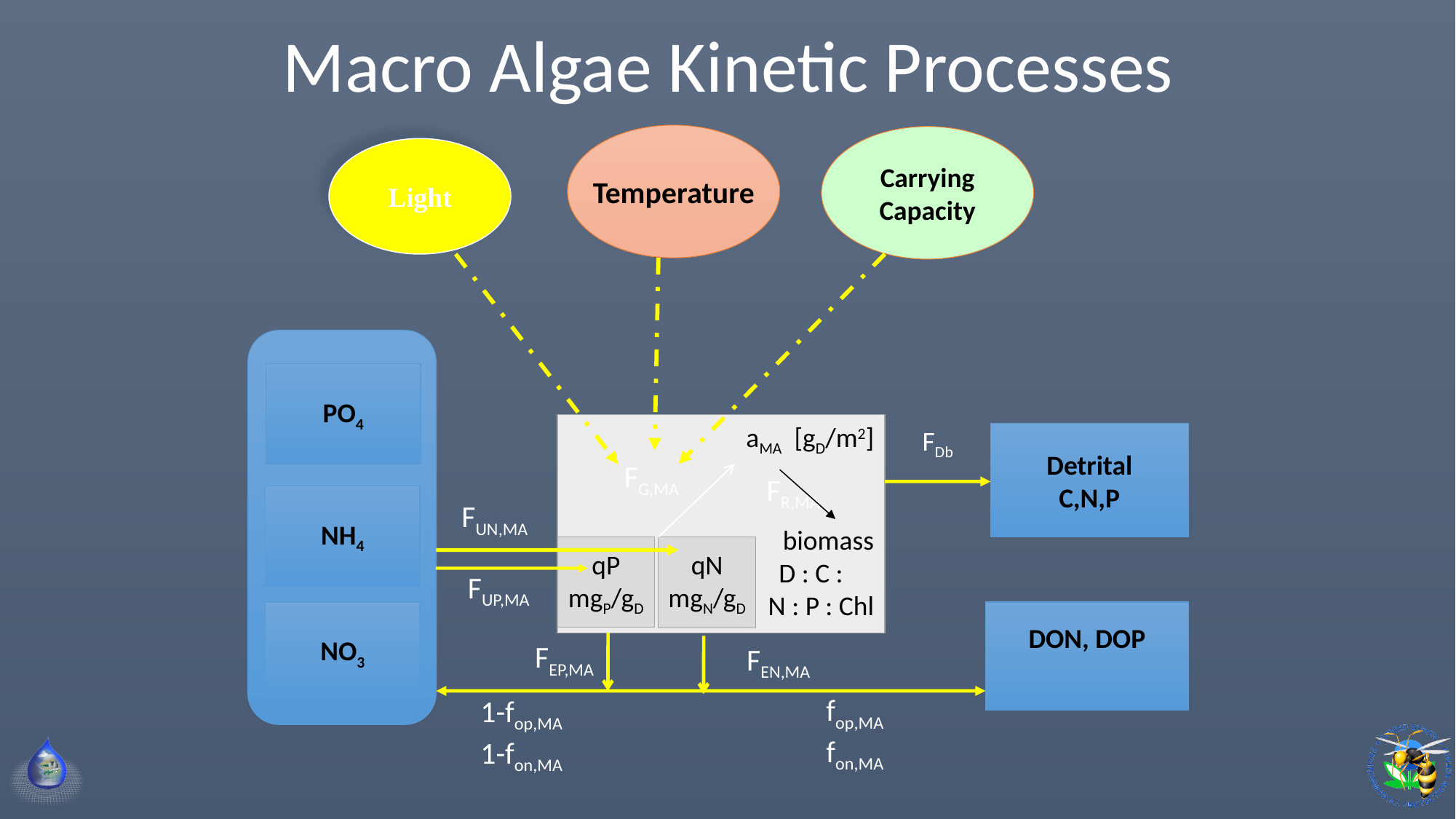

# Macro Algae Kinetic Processes
Temperature
Carrying
Capacity
Light

PO4
NH4
NO3
aMA  [gD/m2]

biomass
D : C :
N : P : Chl

qP
mgP/gD
qN
mgN/gD
FDb
Detrital
C,N,P
FG,MA
FR,MA

FUN,MA

FUP,MA

DON, DOP

FEP,MA
FEN,MA
fop,MA
fon,MA

1-fop,MA
1-fon,MA